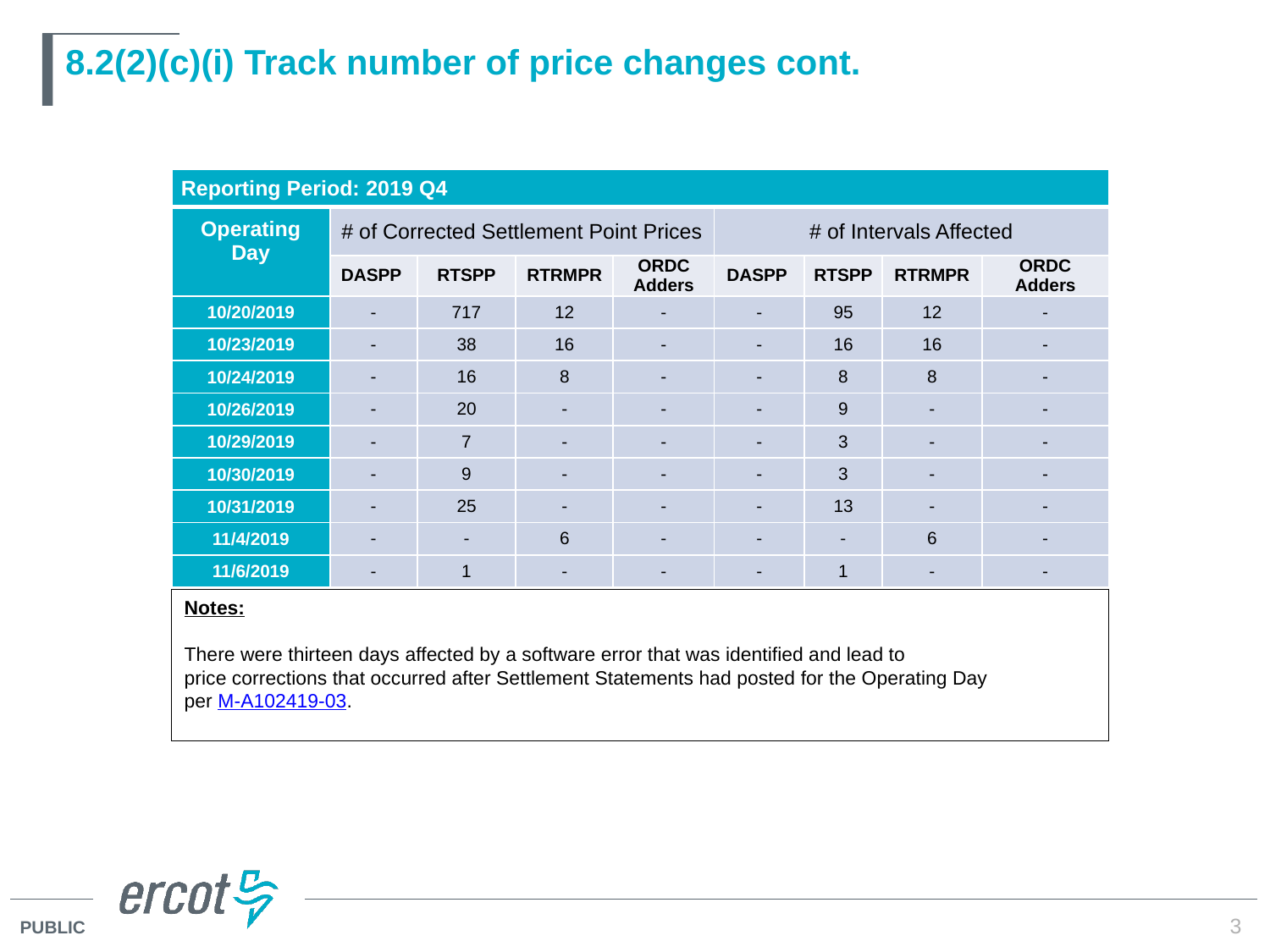

# 8.2(2)(c)(i) Track number of price changes cont.
| Reporting Period: 2019 Q4 |  |  |  |  |  |  |  |  |
| --- | --- | --- | --- | --- | --- | --- | --- | --- |
| Operating Day | # of Corrected Settlement Point Prices |  |  |  | # of Intervals Affected |  |  |  |
|  | DASPP | RTSPP | RTRMPR | ORDC Adders | DASPP | RTSPP | RTRMPR | ORDC Adders |
| 10/20/2019 | - | 717 | 12 | - | - | 95 | 12 | - |
| 10/23/2019 | - | 38 | 16 | - | - | 16 | 16 | - |
| 10/24/2019 | - | 16 | 8 | - | - | 8 | 8 | - |
| 10/26/2019 | - | 20 | - | - | - | 9 | - | - |
| 10/29/2019 | - | 7 | - | - | - | 3 | - | - |
| 10/30/2019 | - | 9 | - | - | - | 3 | - | - |
| 10/31/2019 | - | 25 | - | - | - | 13 | - | - |
| 11/4/2019 | - | - | 6 | - | - | - | 6 | - |
| 11/6/2019 | - | 1 | - | - | - | 1 | - | - |
Notes:

There were thirteen days affected by a software error that was identified and lead to
price corrections that occurred after Settlement Statements had posted for the Operating Day
per M-A102419-03.

3